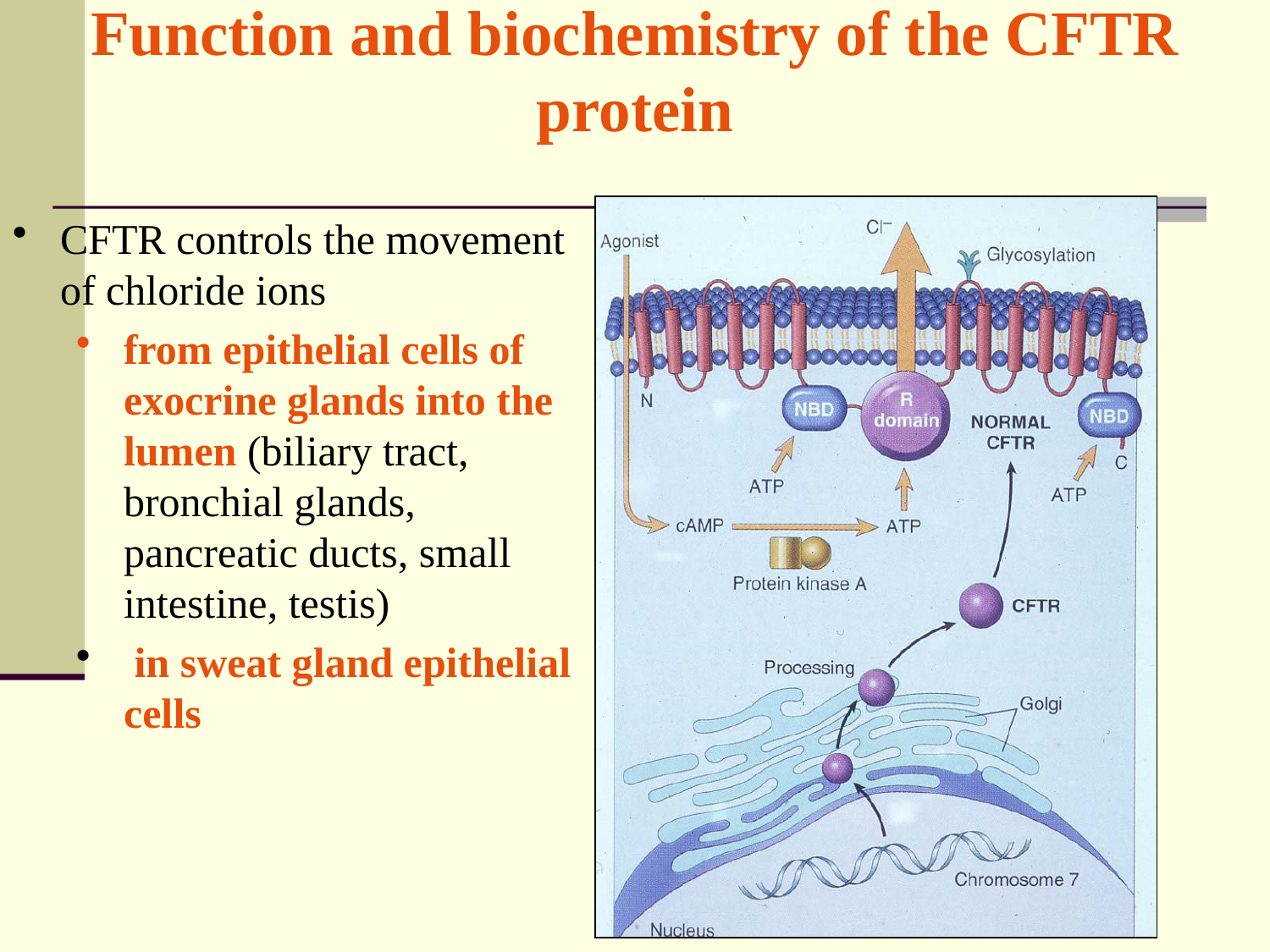

Function and biochemistry of the CFTR protein

CFTR controls the movement of chloride ions
from epithelial cells of exocrine glands into the lumen (biliary tract, bronchial glands, pancreatic ducts, small intestine, testis)
 in sweat gland epithelial cells